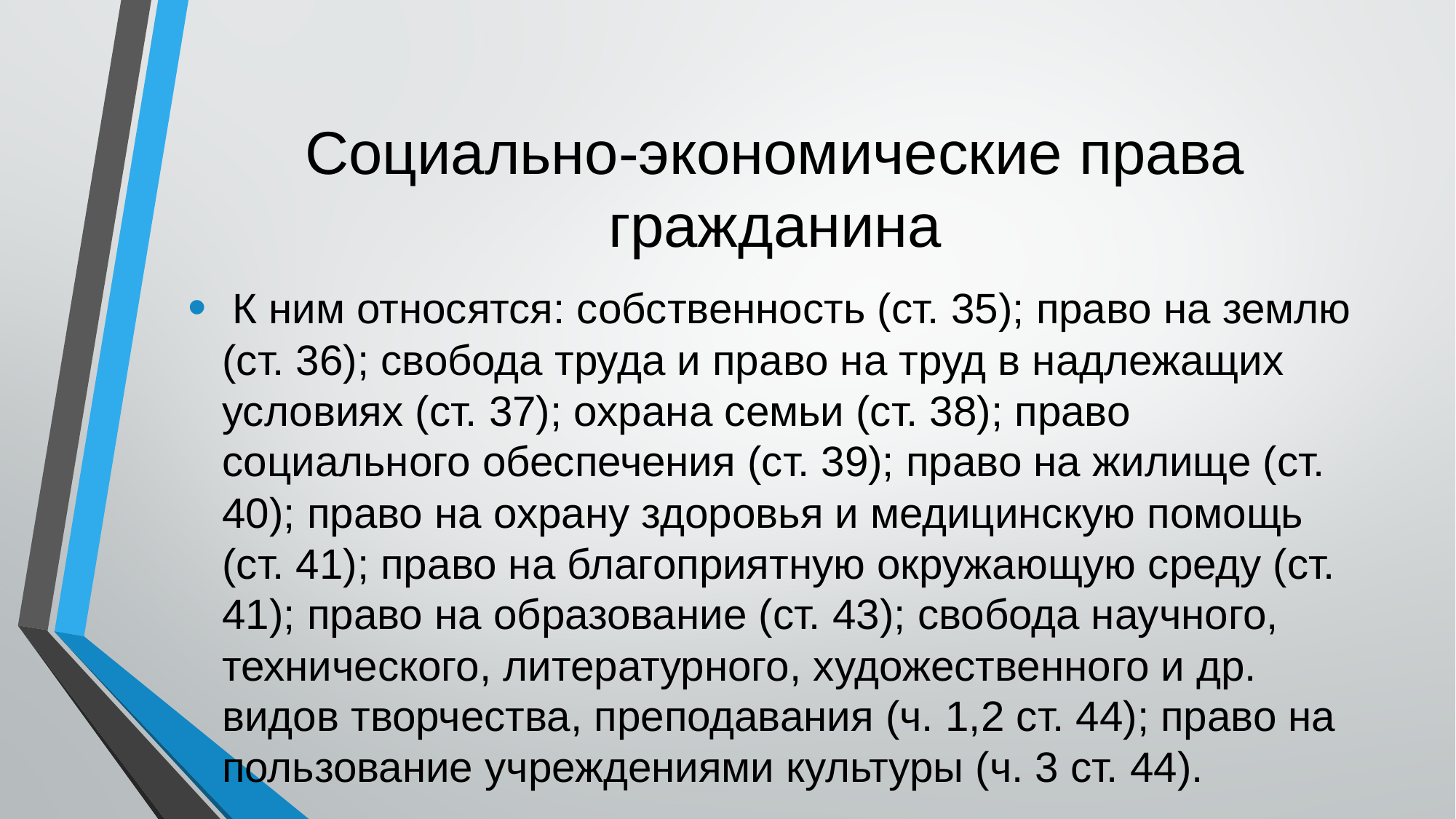

# Социально-экономические права гражданина
 К ним относятся: собственность (ст. 35); право на землю (ст. 36); свобода труда и право на труд в надлежащих условиях (ст. 37); охрана семьи (ст. 38); право социального обеспечения (ст. 39); право на жилище (ст. 40); право на охрану здоровья и медицинскую помощь (ст. 41); право на благоприятную окружающую среду (ст. 41); право на образование (ст. 43); свобода научного, технического, литературного, художественного и др. видов творчества, преподавания (ч. 1,2 ст. 44); право на пользование учреждениями культуры (ч. 3 ст. 44).